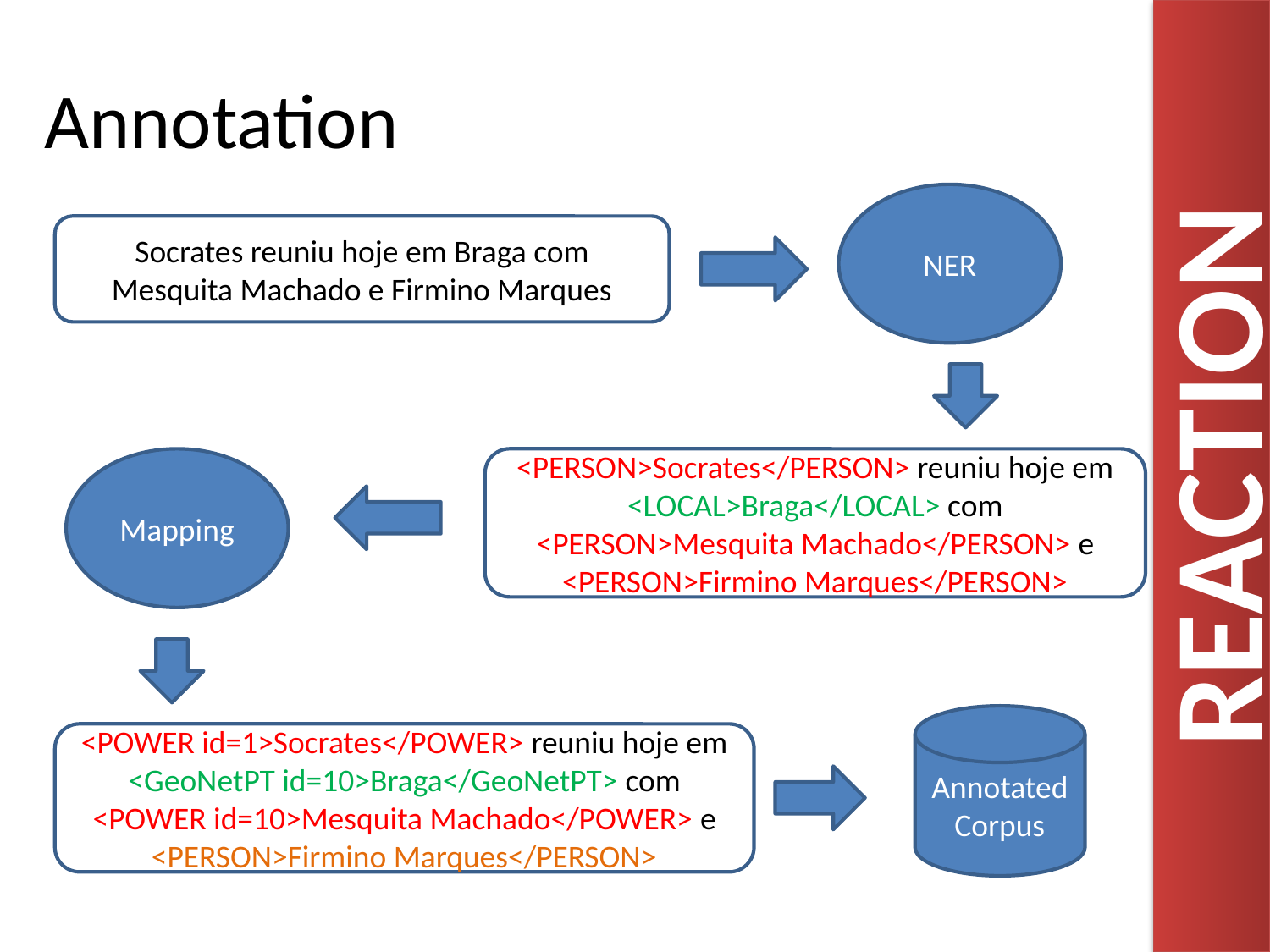

# Annotation
NER
Socrates reuniu hoje em Braga com Mesquita Machado e Firmino Marques

Mapping
<PERSON>Socrates</PERSON> reuniu hoje em <LOCAL>Braga</LOCAL> com <PERSON>Mesquita Machado</PERSON> e <PERSON>Firmino Marques</PERSON>

Annotated Corpus
<POWER id=1>Socrates</POWER> reuniu hoje em <GeoNetPT id=10>Braga</GeoNetPT> com <POWER id=10>Mesquita Machado</POWER> e <PERSON>Firmino Marques</PERSON>